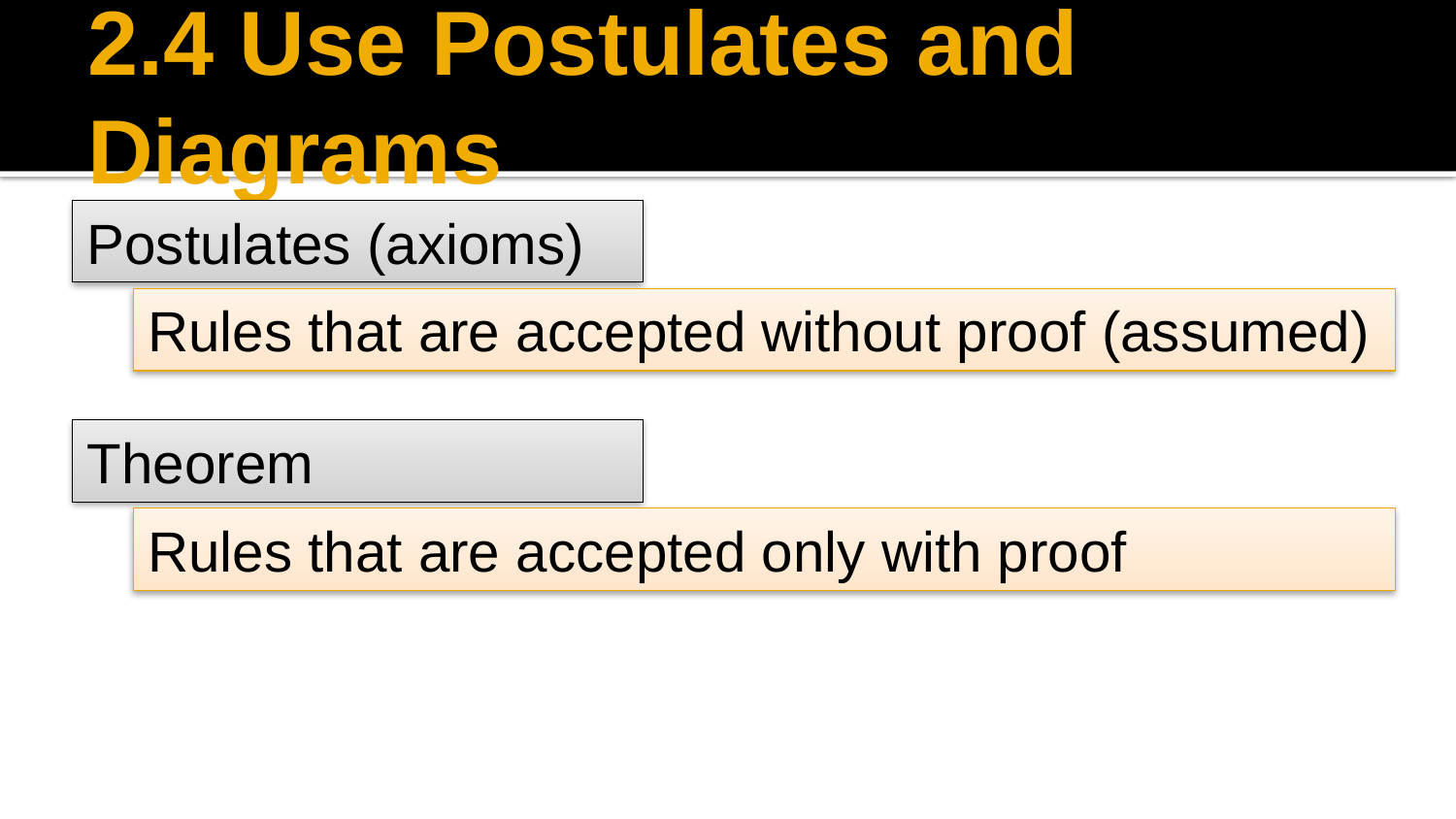

# 2.4 Use Postulates and Diagrams
Postulates (axioms)
Rules that are accepted without proof (assumed)
Theorem
Rules that are accepted only with proof